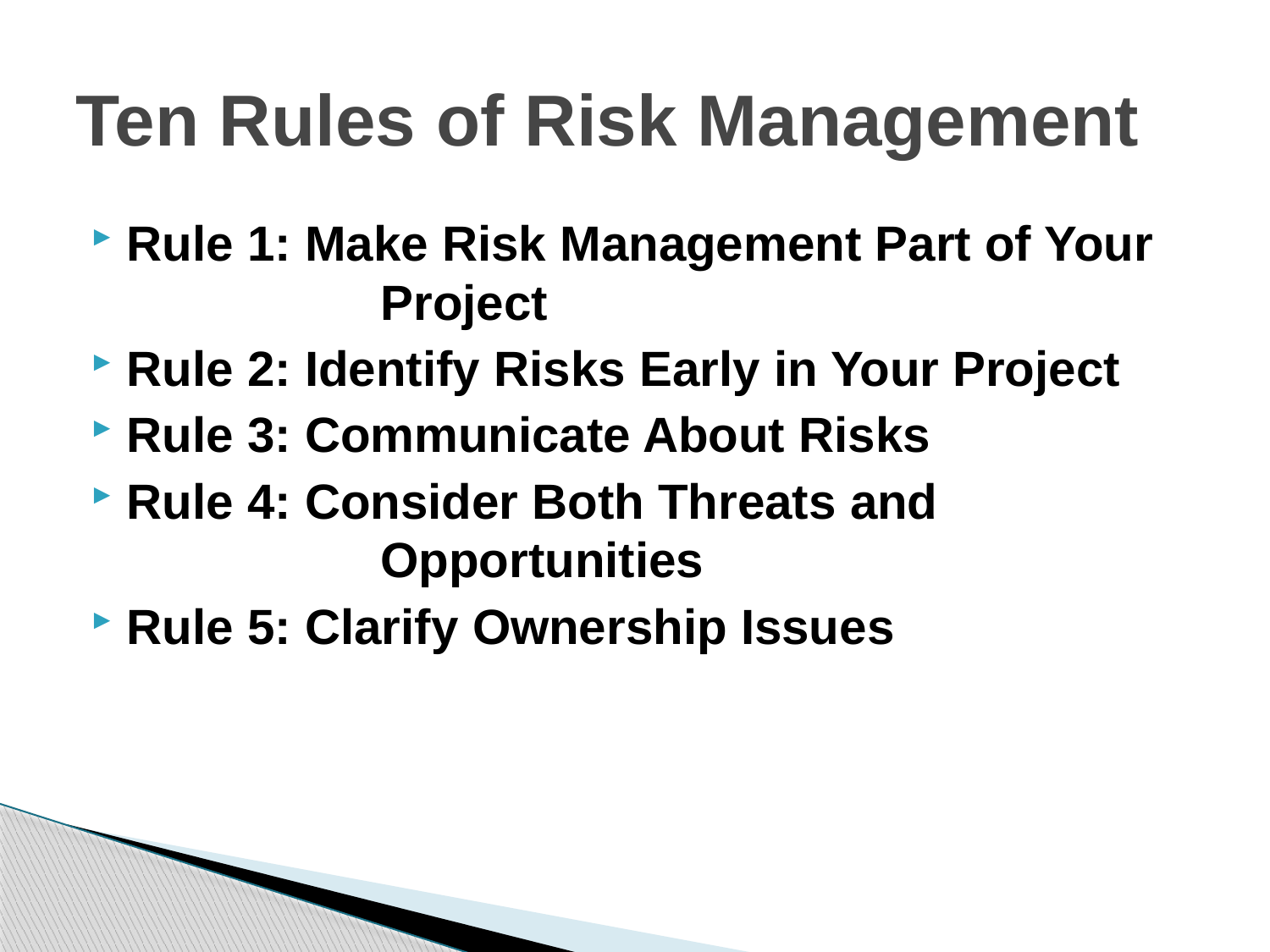

# Ten Rules of Risk Management
Rule 1: Make Risk Management Part of Your 		Project
Rule 2: Identify Risks Early in Your Project
Rule 3: Communicate About Risks
Rule 4: Consider Both Threats and 				Opportunities
Rule 5: Clarify Ownership Issues